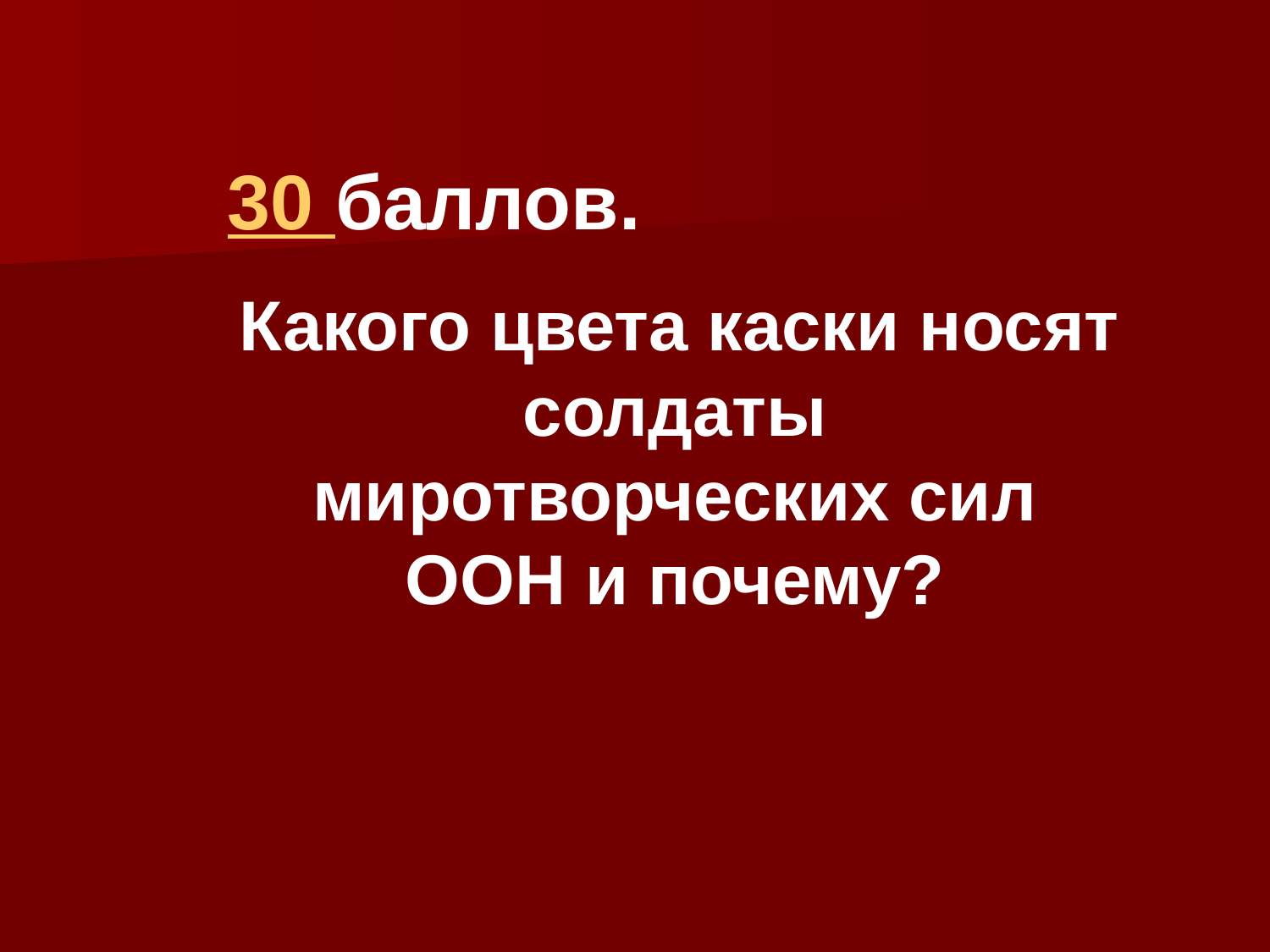

30 баллов.
 Какого цвета каски носят солдаты миротворческих сил ООН и почему?